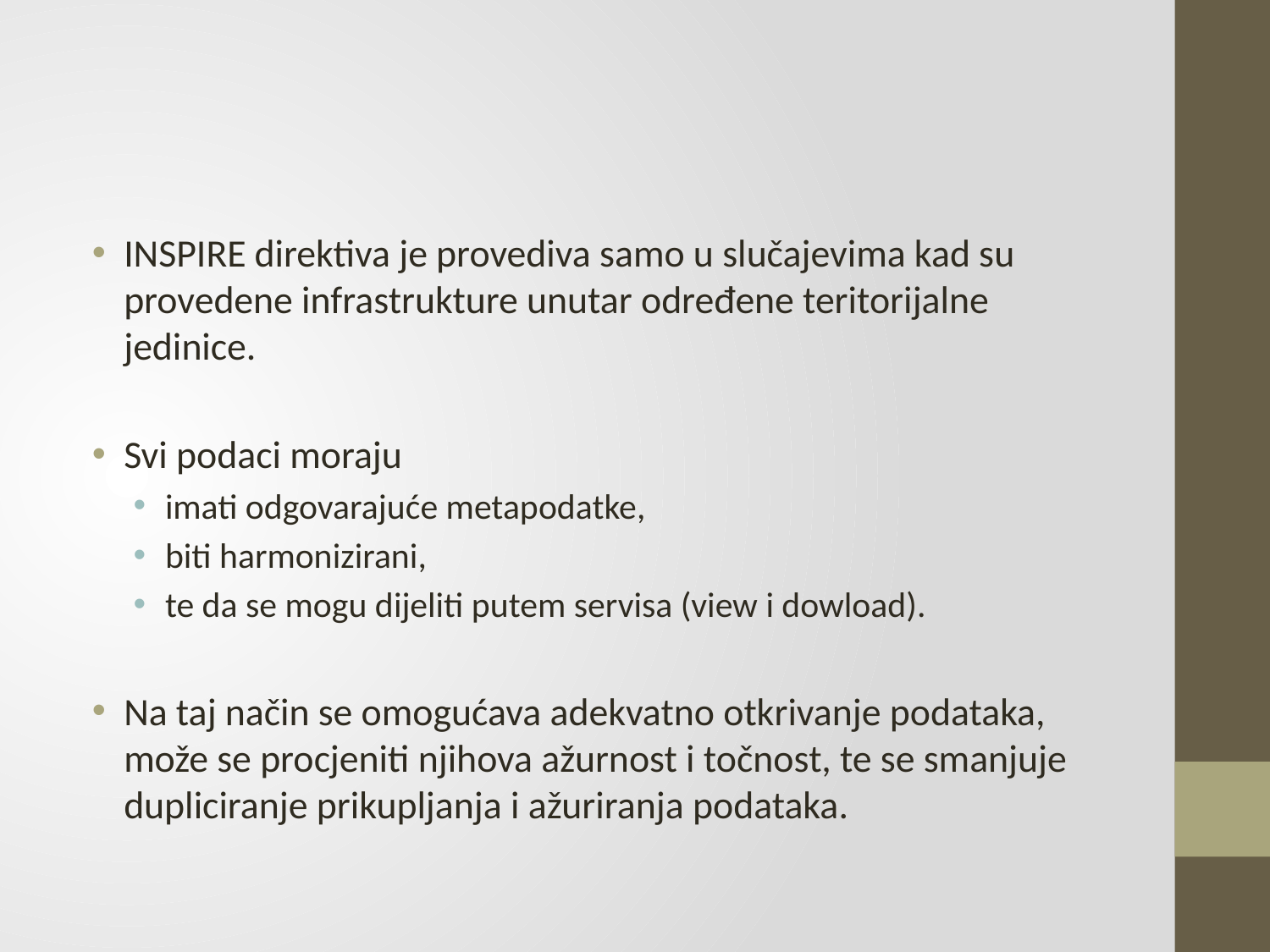

#
INSPIRE direktiva je provediva samo u slučajevima kad su provedene infrastrukture unutar određene teritorijalne jedinice.

Svi podaci moraju
imati odgovarajuće metapodatke,
biti harmonizirani,
te da se mogu dijeliti putem servisa (view i dowload).

Na taj način se omogućava adekvatno otkrivanje podataka, može se procjeniti njihova ažurnost i točnost, te se smanjuje dupliciranje prikupljanja i ažuriranja podataka.